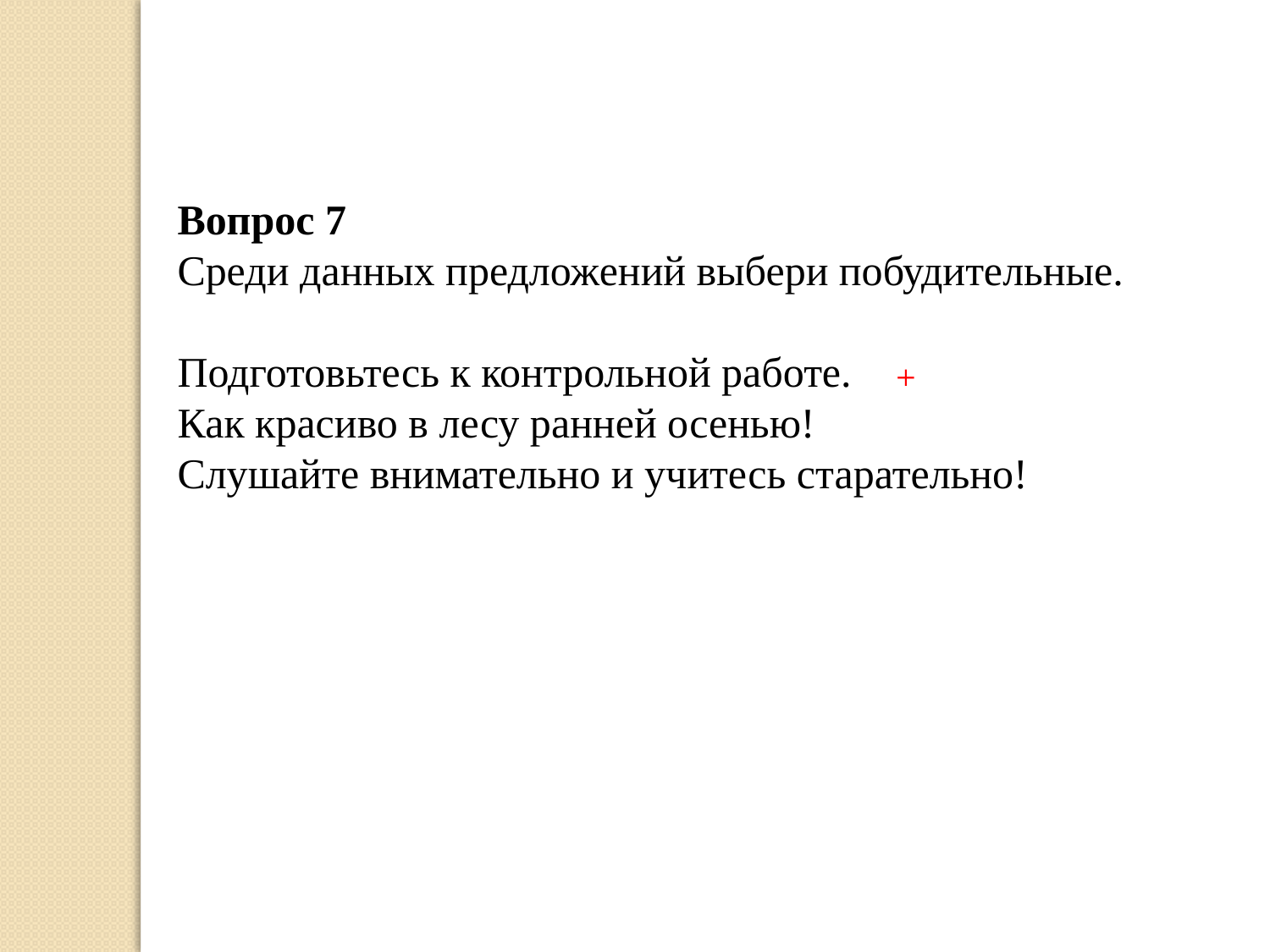

Вопрос 7
Среди данных предложений выбери побудительные.

Подготовьтесь к контрольной работе.
Как красиво в лесу ранней осенью!
Слушайте внимательно и учитесь старательно!
+